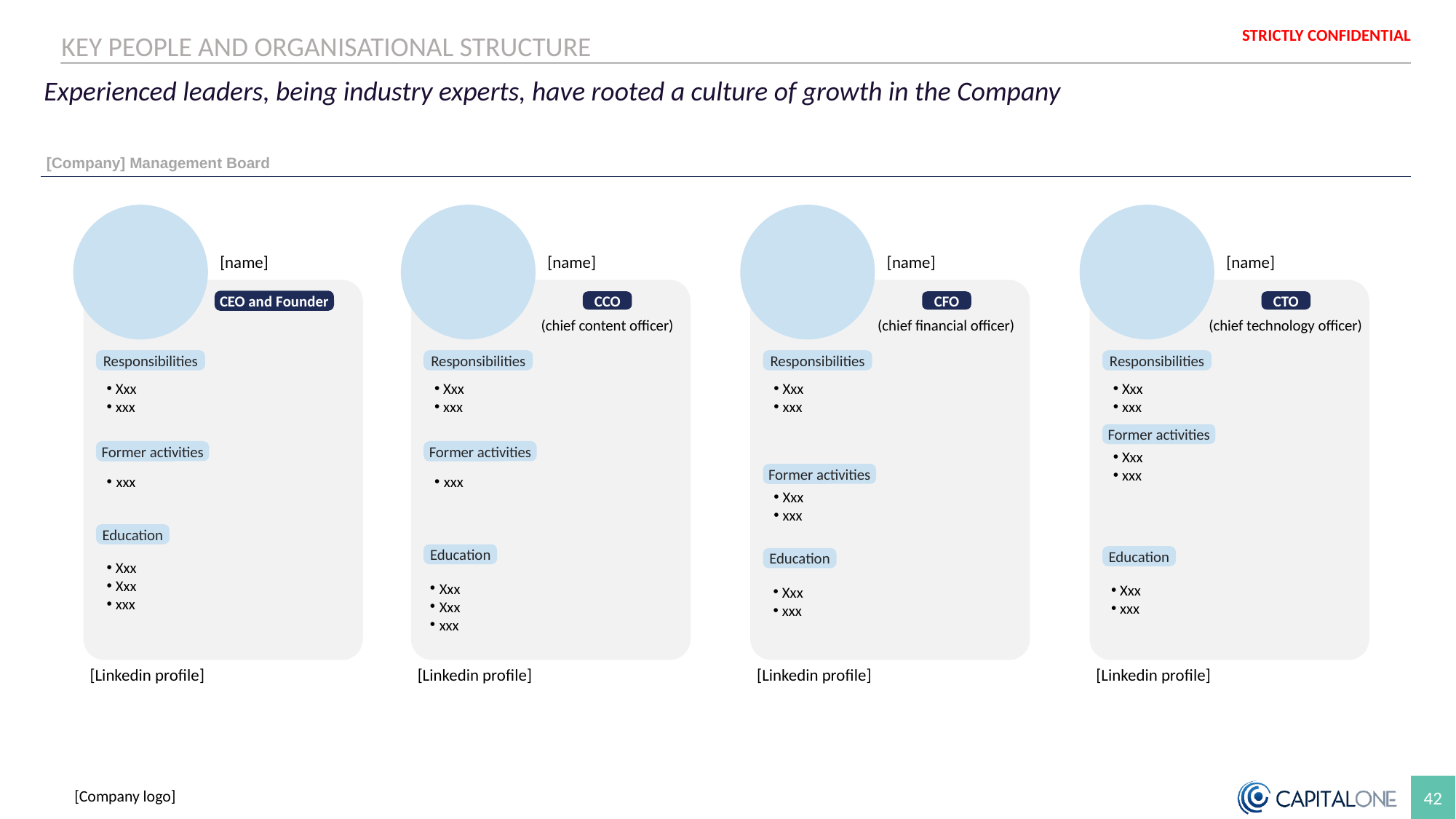

Colour palette

KEY PEOPLE AND ORGANISATIONAL STRUCTURE
Experienced leaders, being industry experts, have rooted a culture of growth in the Company
[Company] Management Board

[name]

CEO and Founder
Responsibilities
Xxx
xxx
Former activities
xxx
Education
Xxx
Xxx
xxx

[name]

CCO
Responsibilities
Xxx
xxx
Former activities
xxx
Education
Xxx
Xxx
xxx
(chief content officer)

[name]

CFO
Responsibilities
Xxx
xxx
Former activities
Xxx
xxx
Education
Xxx
xxx
(chief financial officer)

[name]

CTO
Responsibilities
Xxx
xxx
Former activities
Xxx
xxx
Education
Xxx
xxx
(chief technology officer)
[Linkedin profile]
[Linkedin profile]
[Linkedin profile]
[Linkedin profile]